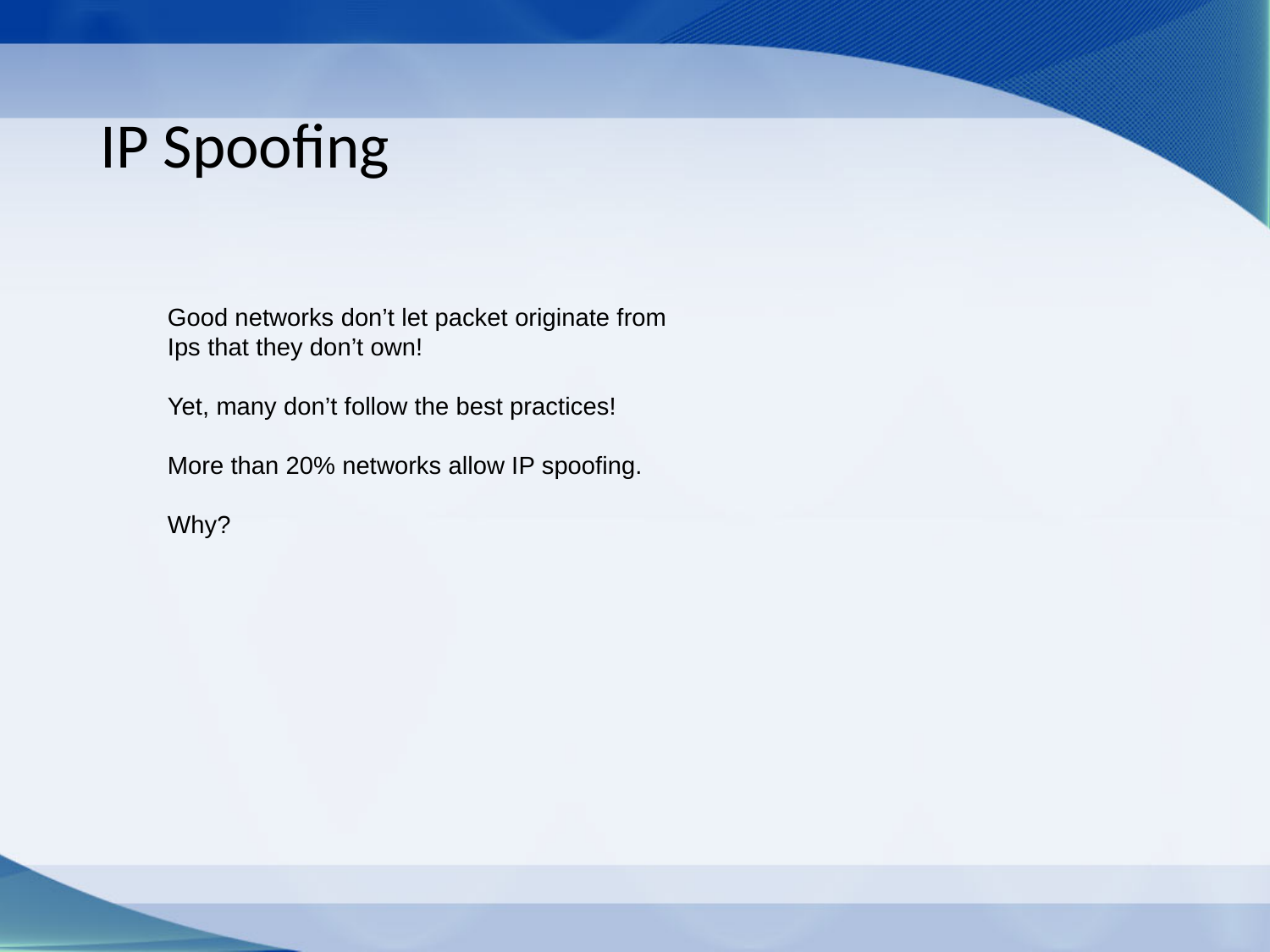

# IP Spoofing
Good networks don’t let packet originate from
Ips that they don’t own!

Yet, many don’t follow the best practices!

More than 20% networks allow IP spoofing.

Why?